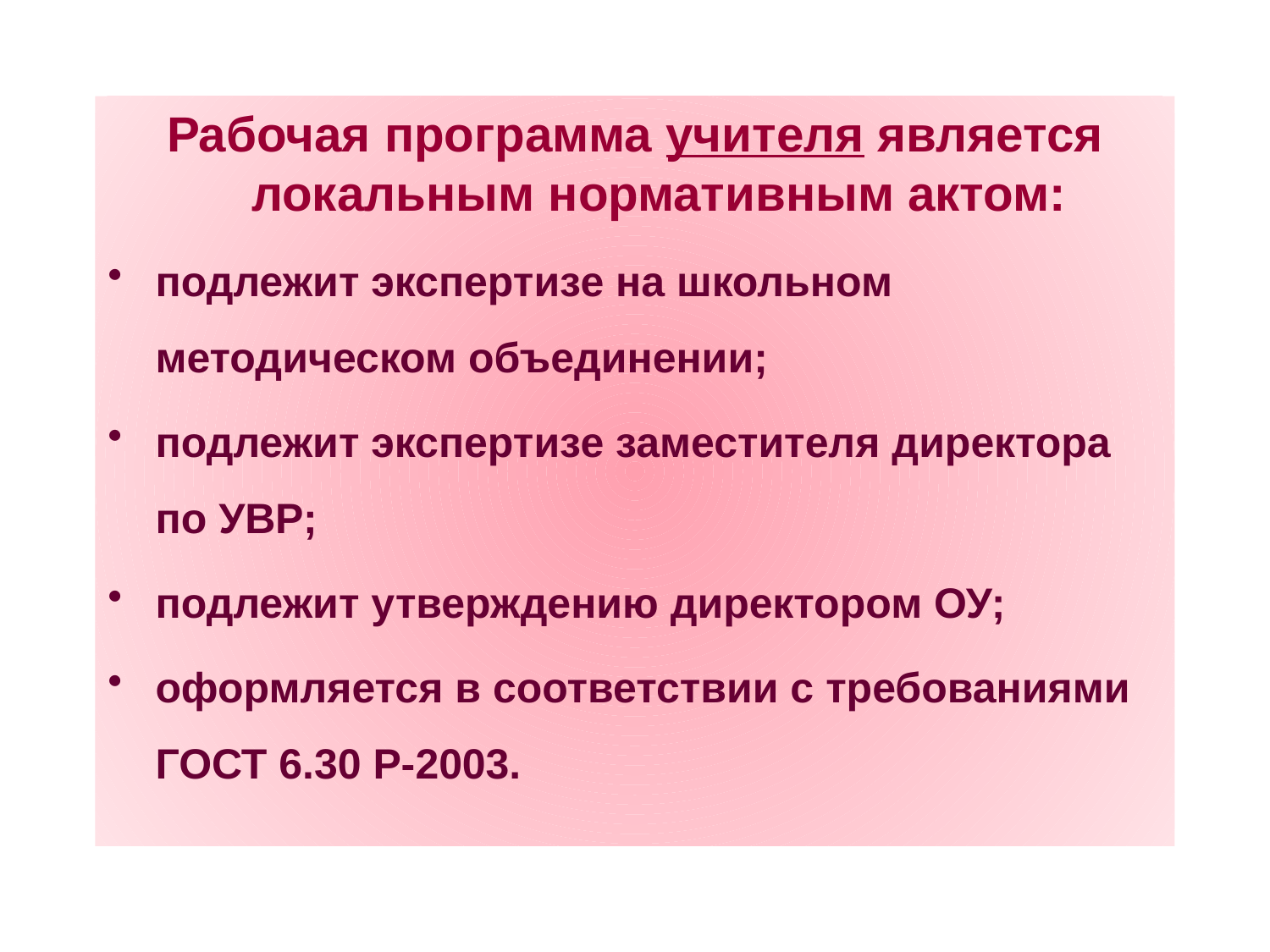

Рабочая программа учителя является локальным нормативным актом:
подлежит экспертизе на школьном методическом объединении;
подлежит экспертизе заместителя директора по УВР;
подлежит утверждению директором ОУ;
оформляется в соответствии с требованиями ГОСТ 6.30 Р-2003.